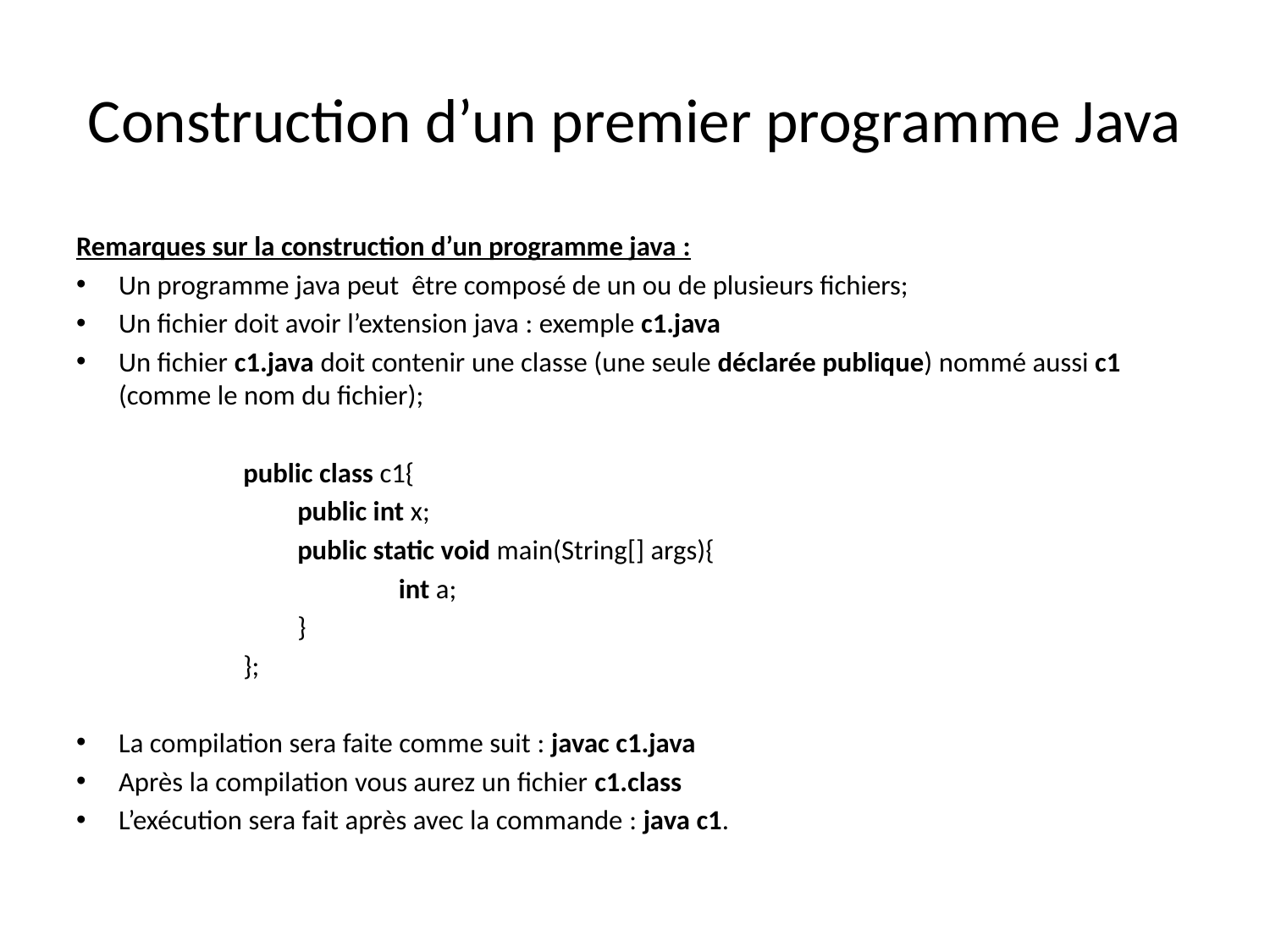

# Construction d’un premier programme Java
Remarques sur la construction d’un programme java :
Un programme java peut  être composé de un ou de plusieurs fichiers;
Un fichier doit avoir l’extension java : exemple c1.java
Un fichier c1.java doit contenir une classe (une seule déclarée publique) nommé aussi c1 (comme le nom du fichier);

public class c1{
public int x;
public static void main(String[] args){
int a;
}
};

La compilation sera faite comme suit : javac c1.java
Après la compilation vous aurez un fichier c1.class
L’exécution sera fait après avec la commande : java c1.